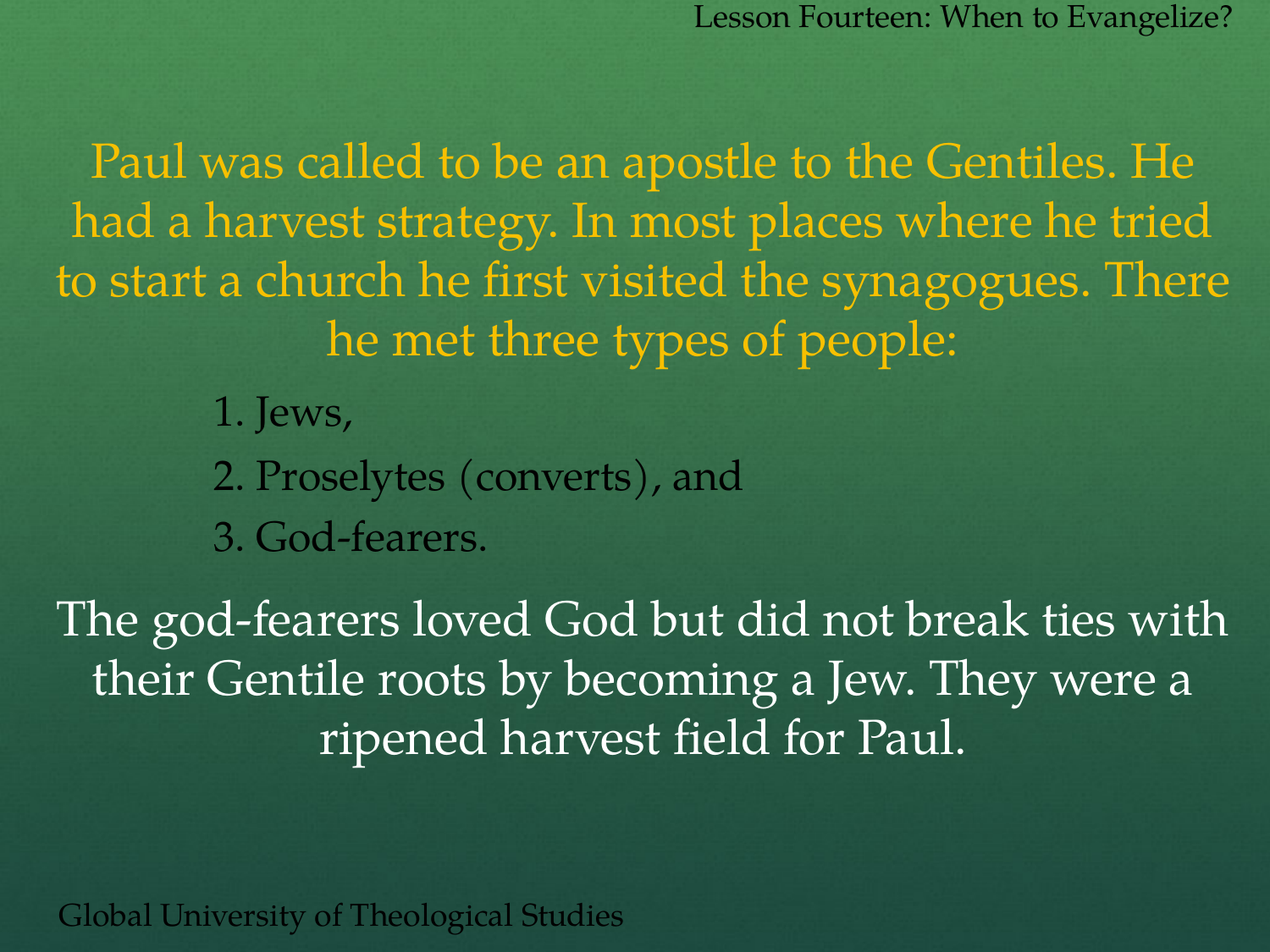

Lesson Fourteen: When to Evangelize?

Paul was called to be an apostle to the Gentiles. He had a harvest strategy. In most places where he tried to start a church he first visited the synagogues. There he met three types of people:
1. Jews,
2. Proselytes (converts), and
3. God-fearers.
The god-fearers loved God but did not break ties with their Gentile roots by becoming a Jew. They were a ripened harvest field for Paul.
Global University of Theological Studies